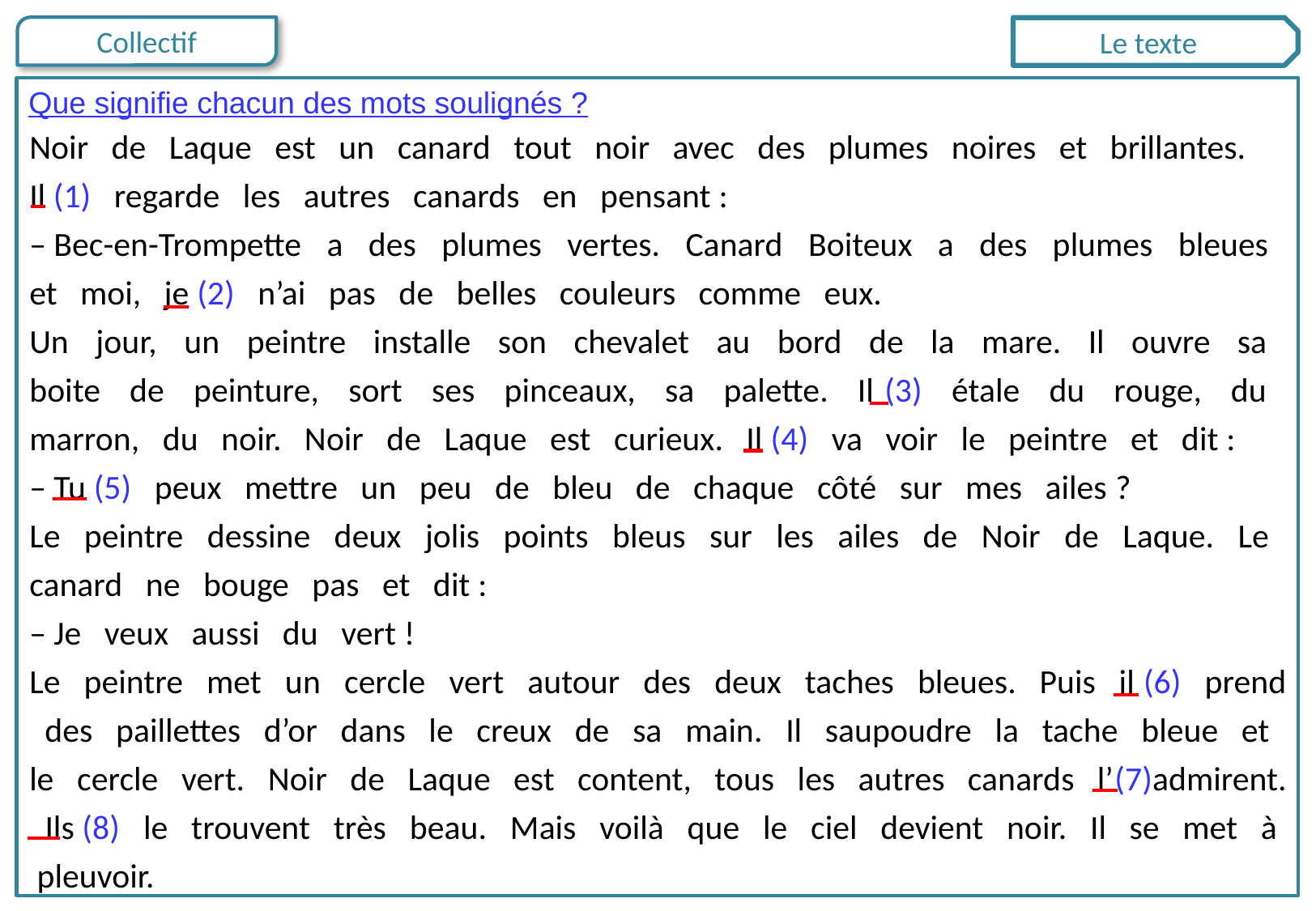

Le texte
Que signifie chacun des mots soulignés ?
Noir   de   Laque   est   un   canard   tout   noir   avec   des   plumes   noires   et   brillantes.
Il (1)   regarde   les   autres   canards   en   pensant :
– Bec-en-Trompette   a   des   plumes   vertes.   Canard   Boiteux   a   des   plumes   bleues   et   moi,   je (2)   n’ai   pas   de   belles   couleurs   comme   eux.
Un   jour,   un   peintre   installe   son   chevalet   au   bord   de   la   mare.   Il   ouvre   sa   boite   de   peinture,   sort   ses   pinceaux,   sa   palette.   Il (3)   étale   du   rouge,   du   marron,   du   noir.   Noir   de   Laque   est   curieux.   Il (4)   va   voir   le   peintre   et   dit :
– Tu (5)   peux   mettre   un   peu   de   bleu   de   chaque   côté   sur   mes   ailes ?
Le   peintre   dessine   deux   jolis   points   bleus   sur   les   ailes   de   Noir   de   Laque.   Le   canard   ne   bouge   pas   et   dit :
– Je   veux   aussi   du   vert !
Le   peintre   met   un   cercle   vert   autour   des   deux   taches   bleues.   Puis   il (6)   prend   des   paillettes   d’or   dans   le   creux   de   sa   main.   Il   saupoudre   la   tache   bleue   et   le   cercle   vert.   Noir   de   Laque   est   content,   tous   les   autres   canards   l’(7)admirent.   Ils (8)   le   trouvent   très   beau.   Mais   voilà   que   le   ciel   devient   noir.   Il   se   met   à   pleuvoir.